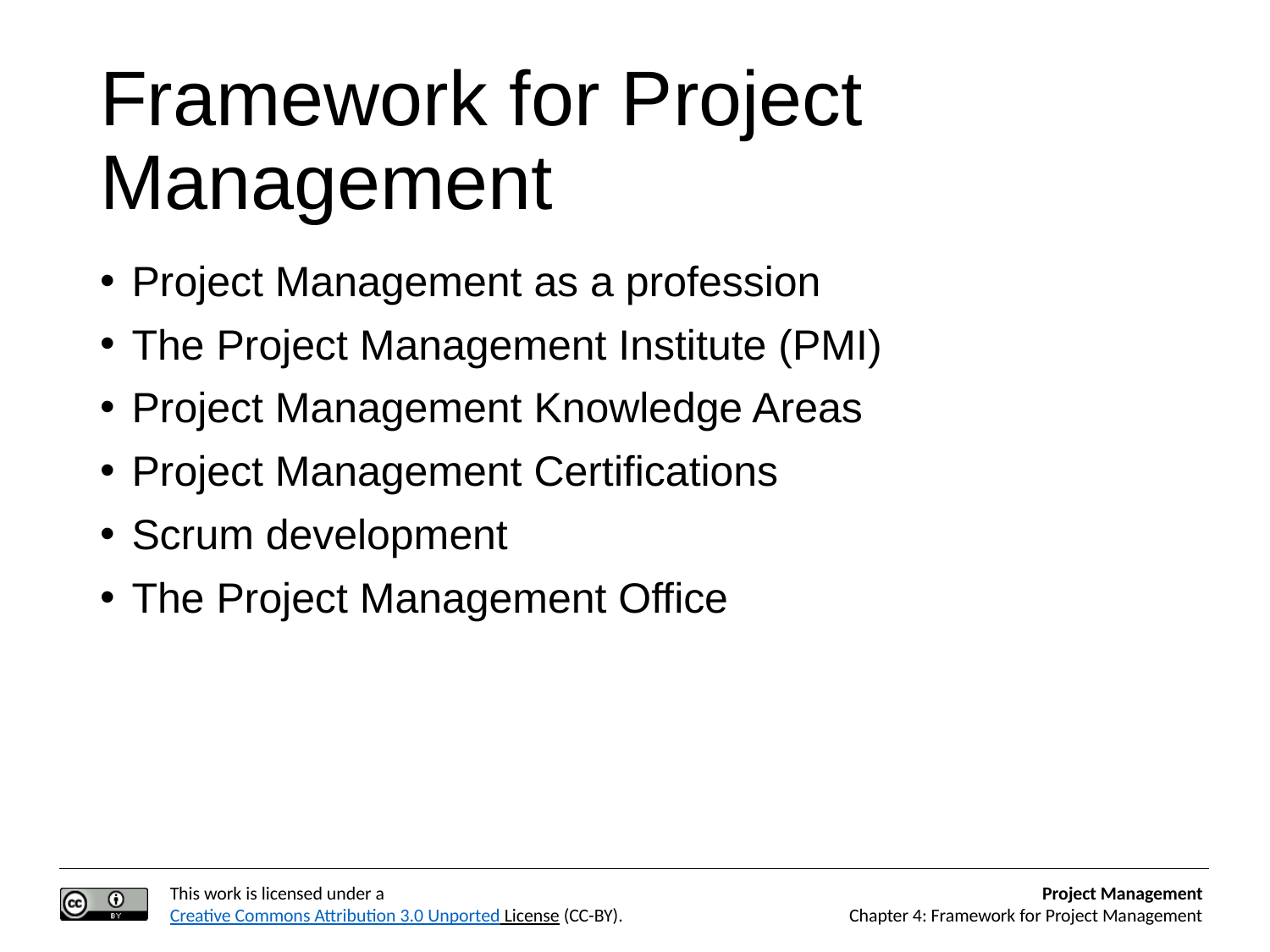

# Framework for Project Management
Project Management as a profession
The Project Management Institute (PMI)
Project Management Knowledge Areas
Project Management Certifications
Scrum development
The Project Management Office